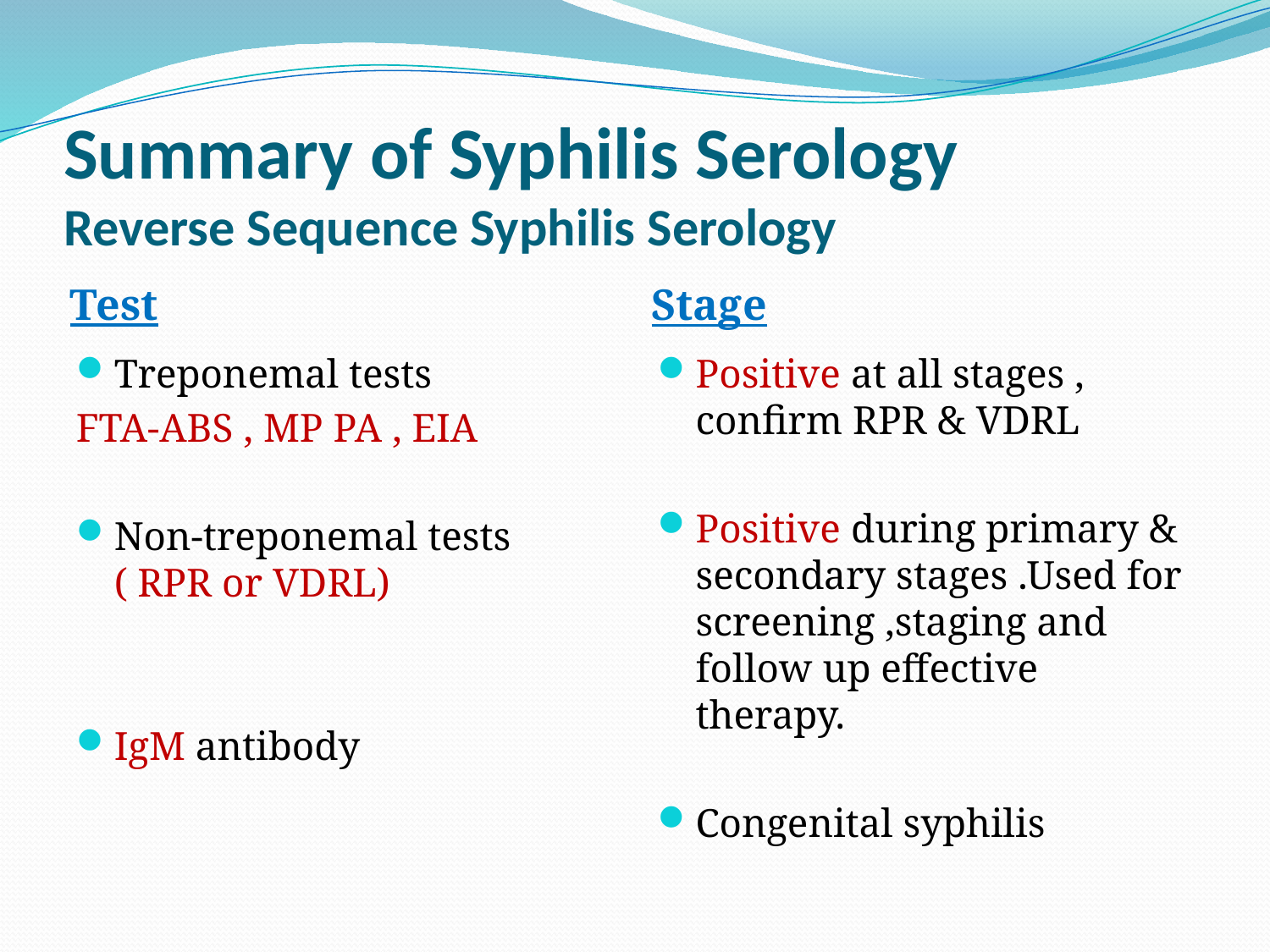

# Summary of Syphilis Serology Reverse Sequence Syphilis Serology
Test
Stage
Treponemal tests
FTA-ABS , MP PA , EIA

Non-treponemal tests ( RPR or VDRL)

IgM antibody

Positive at all stages , confirm RPR & VDRL

Positive during primary & secondary stages .Used for screening ,staging and follow up effective therapy.

Congenital syphilis